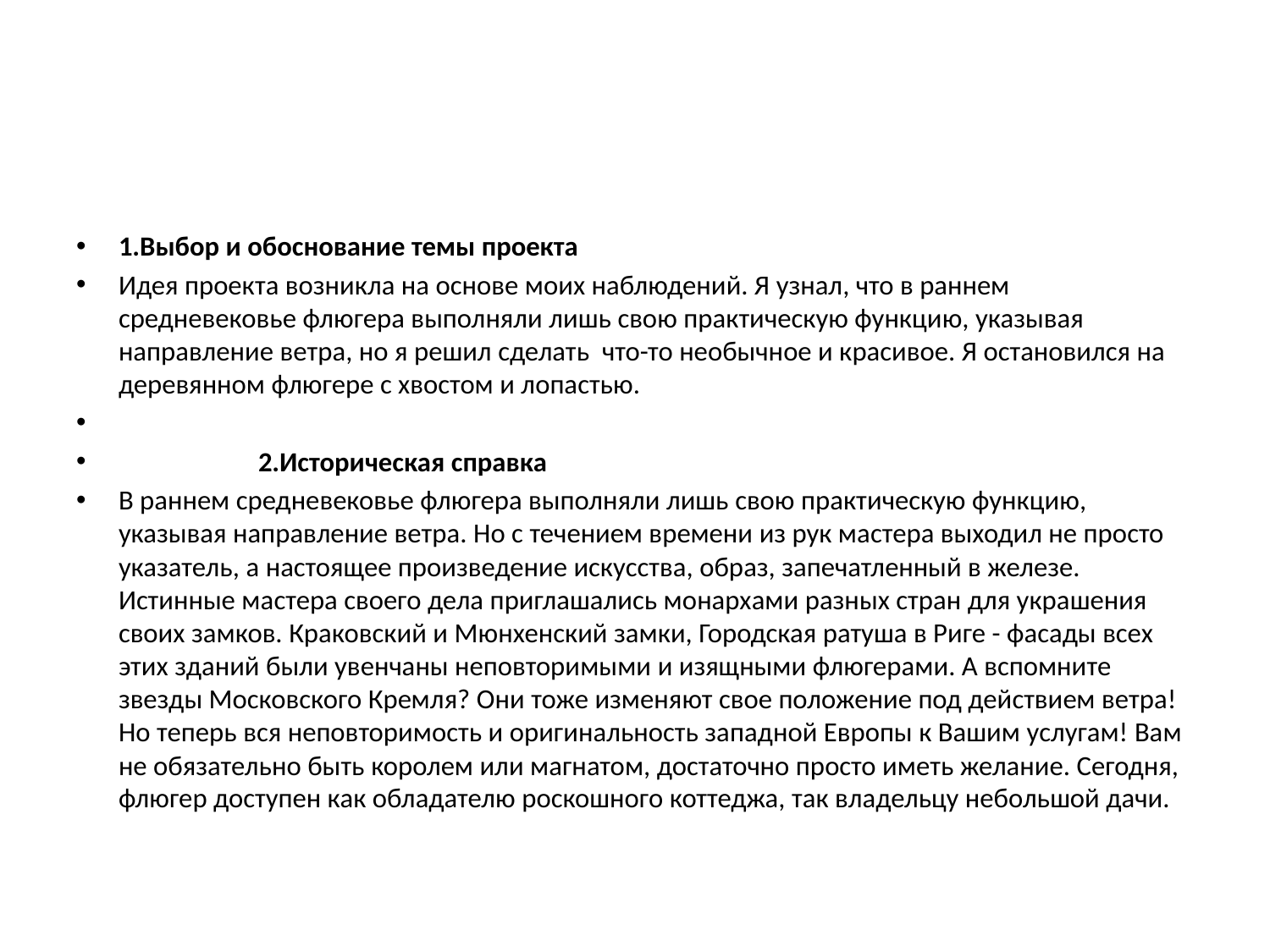

#
1.Выбор и обоснование темы проекта
Идея проекта возникла на основе моих наблюдений. Я узнал, что в раннем средневековье флюгера выполняли лишь свою практическую функцию, указывая направление ветра, но я решил сделать  что-то необычное и красивое. Я остановился на деревянном флюгере с хвостом и лопастью.

                      2.Историческая справка
В раннем средневековье флюгера выполняли лишь свою практическую функцию, указывая направление ветра. Но с течением времени из рук мастера выходил не просто указатель, а настоящее произведение искусства, образ, запечатленный в железе. Истинные мастера своего дела приглашались монархами разных стран для украшения своих замков. Краковский и Мюнхенский замки, Городская ратуша в Риге - фасады всех этих зданий были увенчаны неповторимыми и изящными флюгерами. А вспомните звезды Московского Кремля? Они тоже изменяют свое положение под действием ветра! Но теперь вся неповторимость и оригинальность западной Европы к Вашим услугам! Вам не обязательно быть королем или магнатом, достаточно просто иметь желание. Сегодня, флюгер доступен как обладателю роскошного коттеджа, так владельцу небольшой дачи.